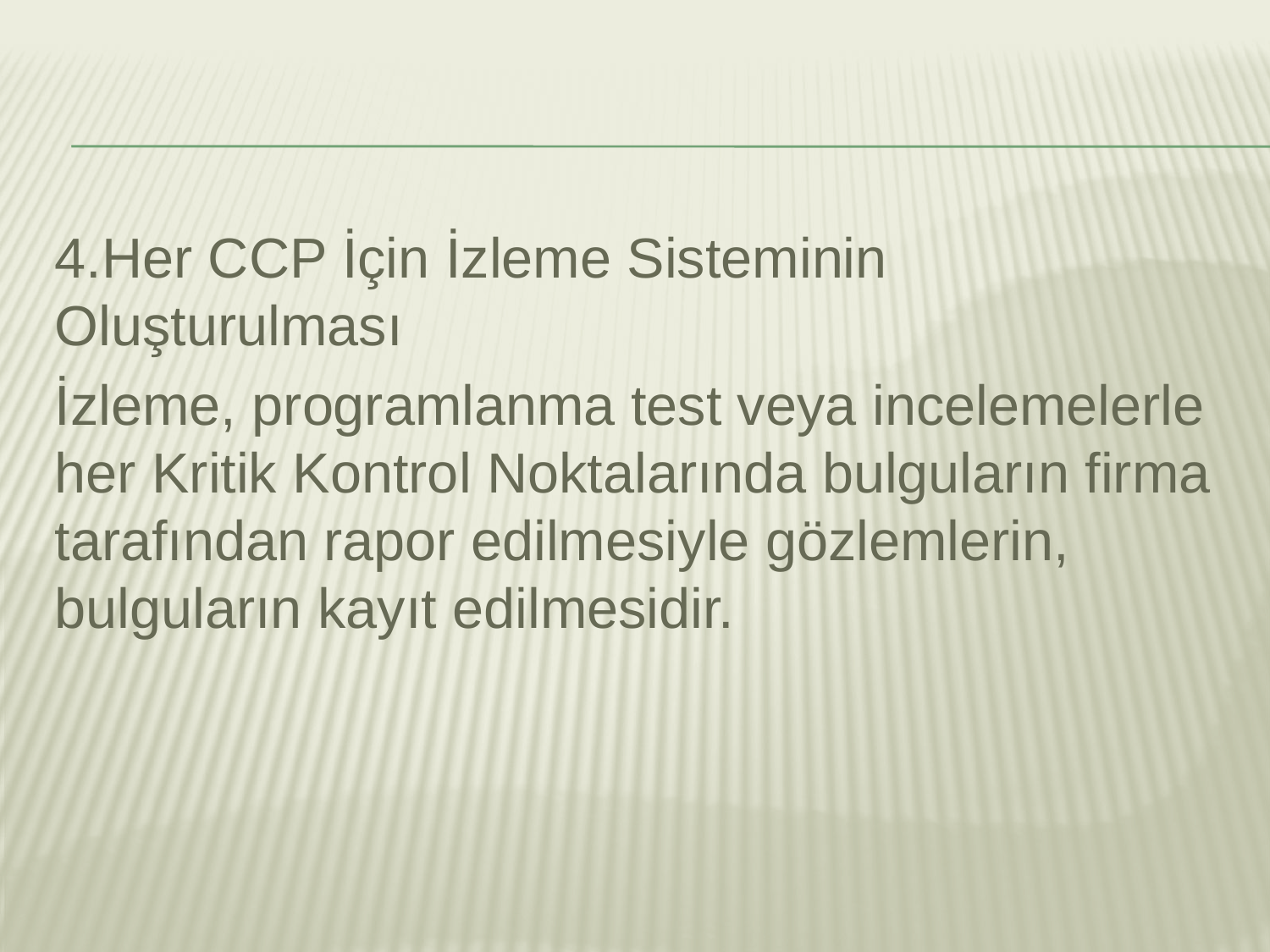

4.Her CCP İçin İzleme Sisteminin Oluşturulması
İzleme, programlanma test veya incelemelerle her Kritik Kontrol Noktalarında bulguların firma tarafından rapor edilmesiyle gözlemlerin, bulguların kayıt edilmesidir.